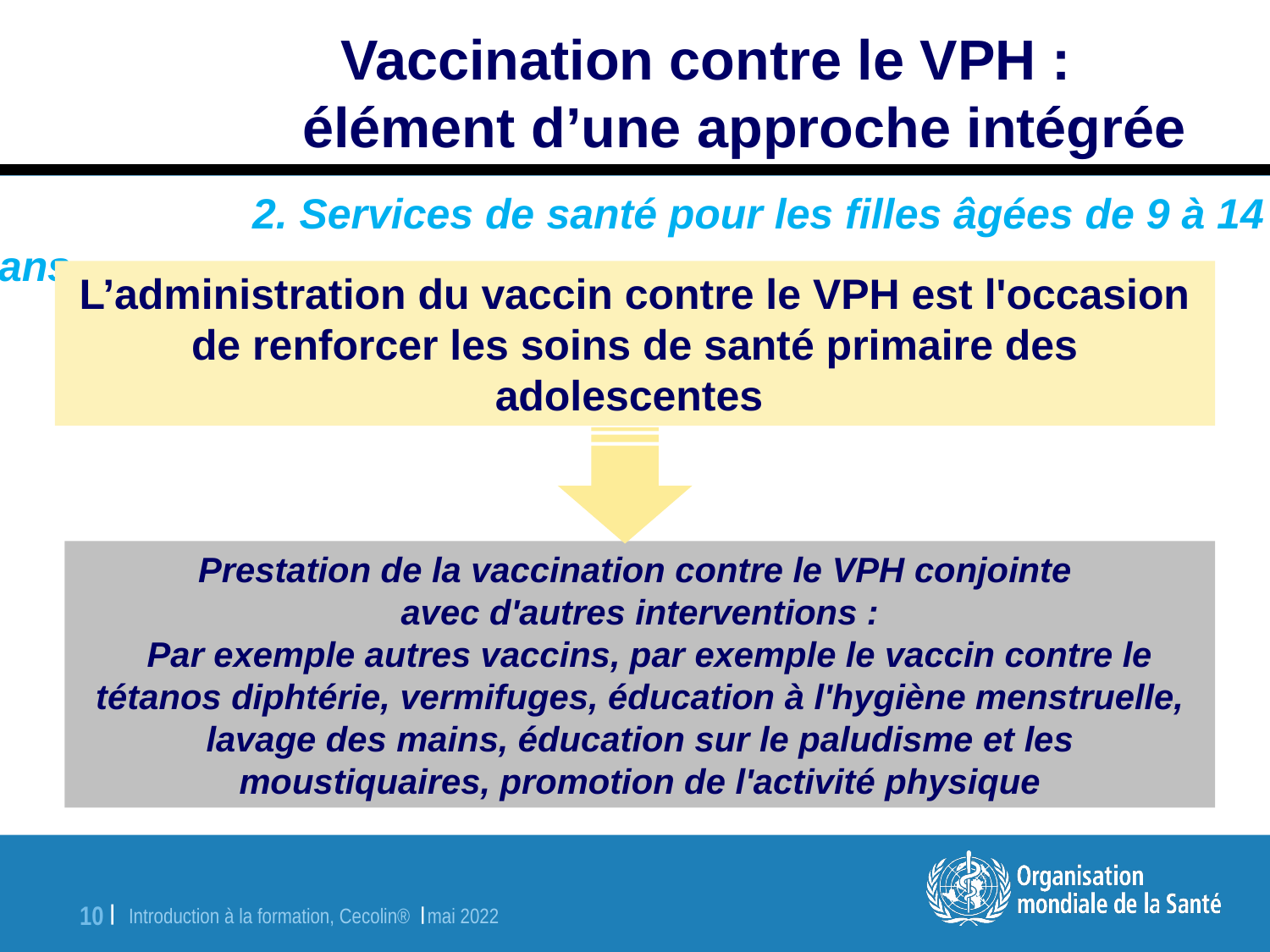

Vaccination contre le VPH :
              élément d’une approche intégrée
		2. Services de santé pour les filles âgées de 9 à 14 ans
L’administration du vaccin contre le VPH est l'occasion de renforcer les soins de santé primaire des adolescentes

Prestation de la vaccination contre le VPH conjointe
avec d'autres interventions :
  Par exemple autres vaccins, par exemple le vaccin contre le tétanos diphtérie, vermifuges, éducation à l'hygiène menstruelle, lavage des mains, éducation sur le paludisme et les moustiquaires, promotion de l'activité physique